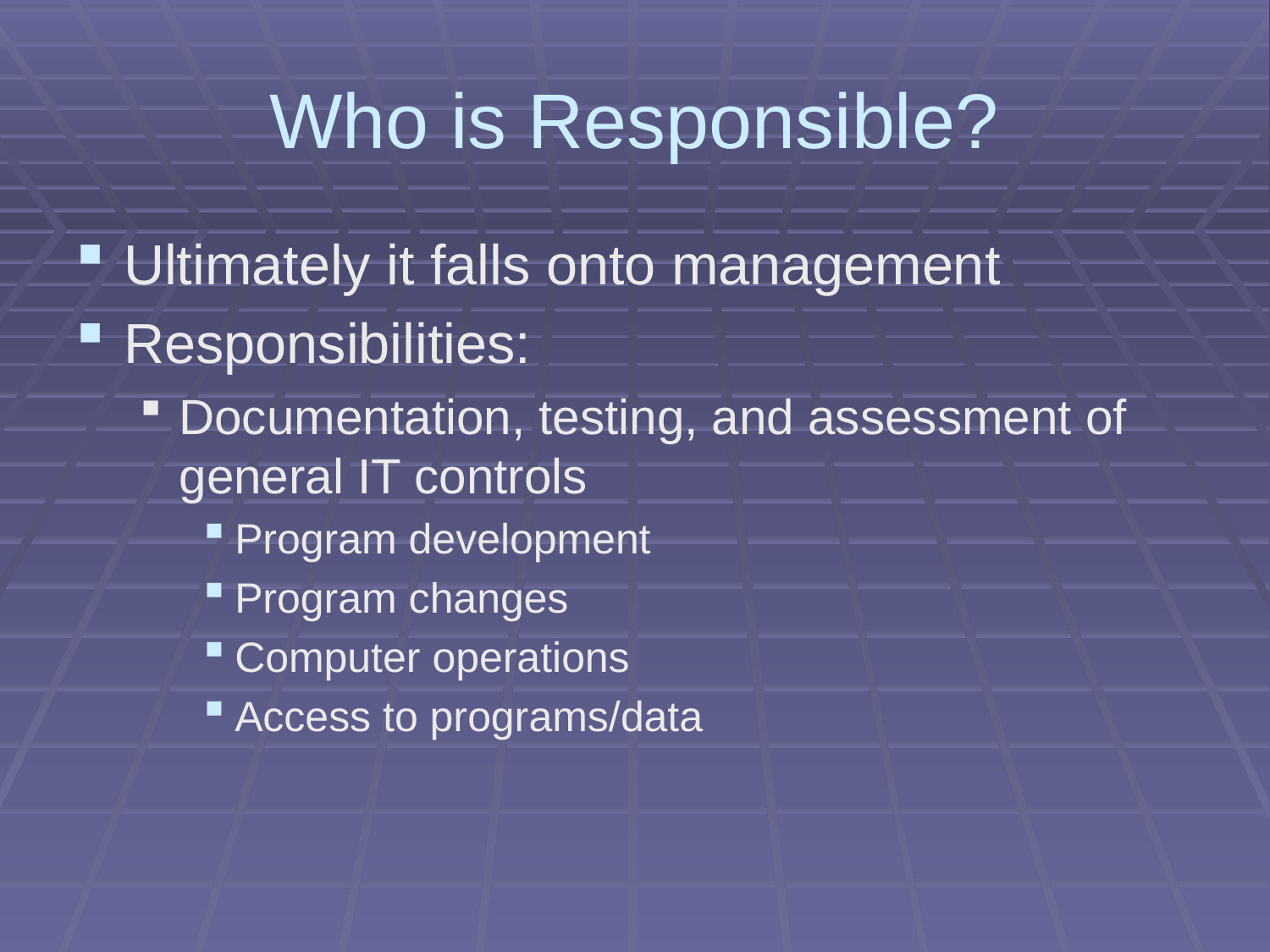

# Who is Responsible?
Ultimately it falls onto management
Responsibilities:
Documentation, testing, and assessment of general IT controls
Program development
Program changes
Computer operations
Access to programs/data